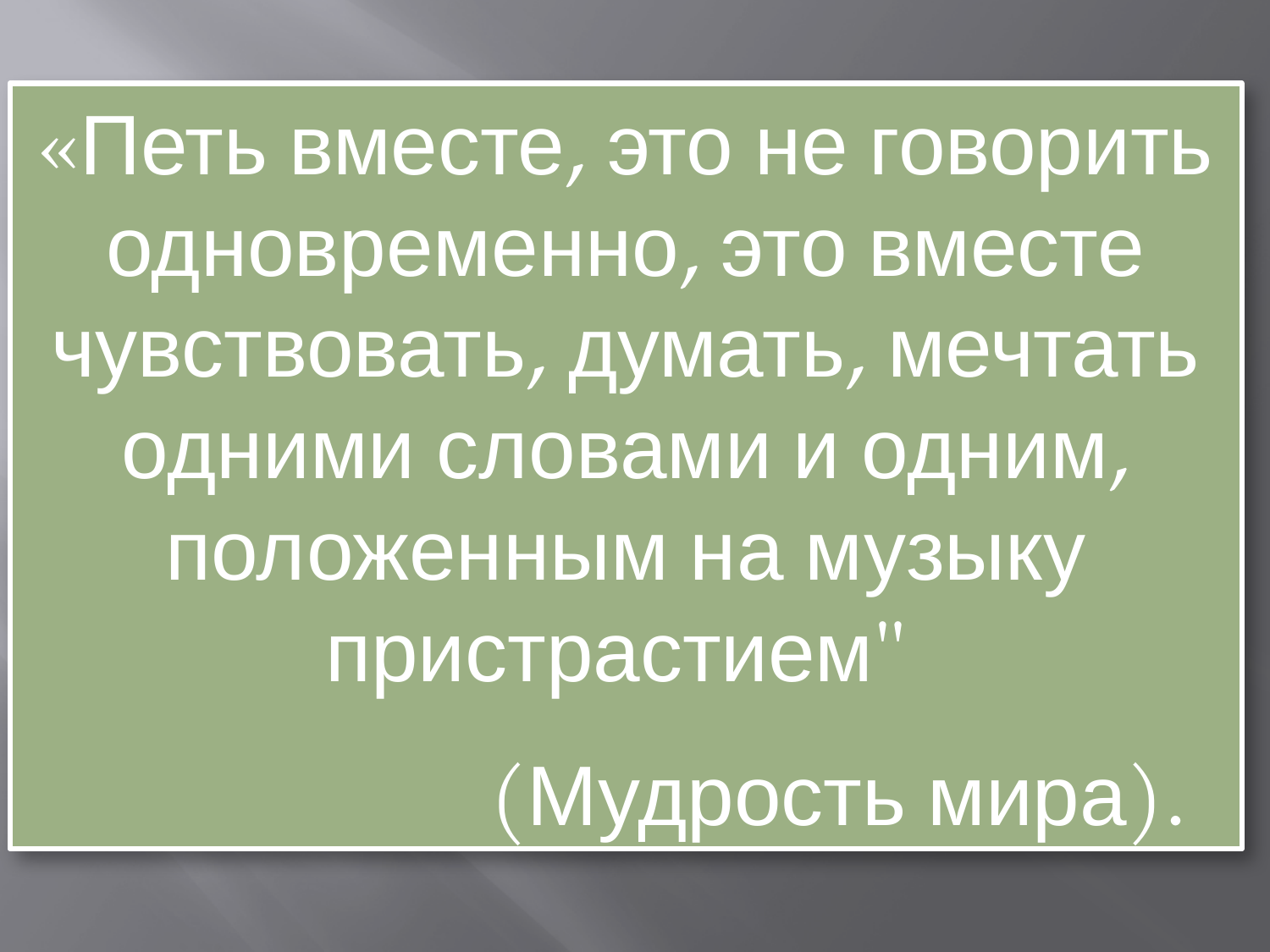

«Петь вместе, это не говорить одновременно, это вместе чувствовать, думать, мечтать одними словами и одним, положенным на музыку пристрастием"

(Мудрость мира).